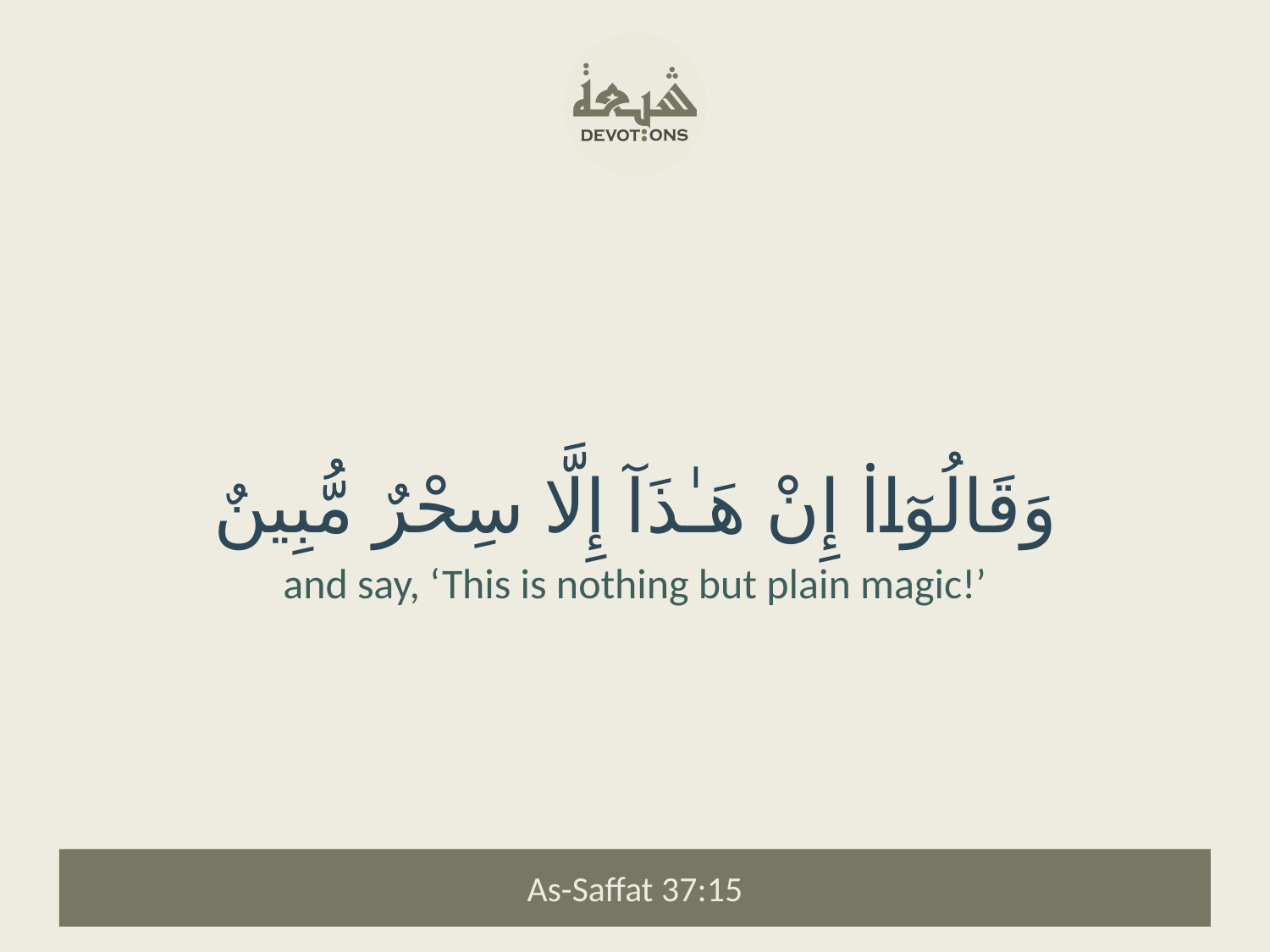

وَقَالُوٓا۟ إِنْ هَـٰذَآ إِلَّا سِحْرٌ مُّبِينٌ
and say, ‘This is nothing but plain magic!’
As-Saffat 37:15